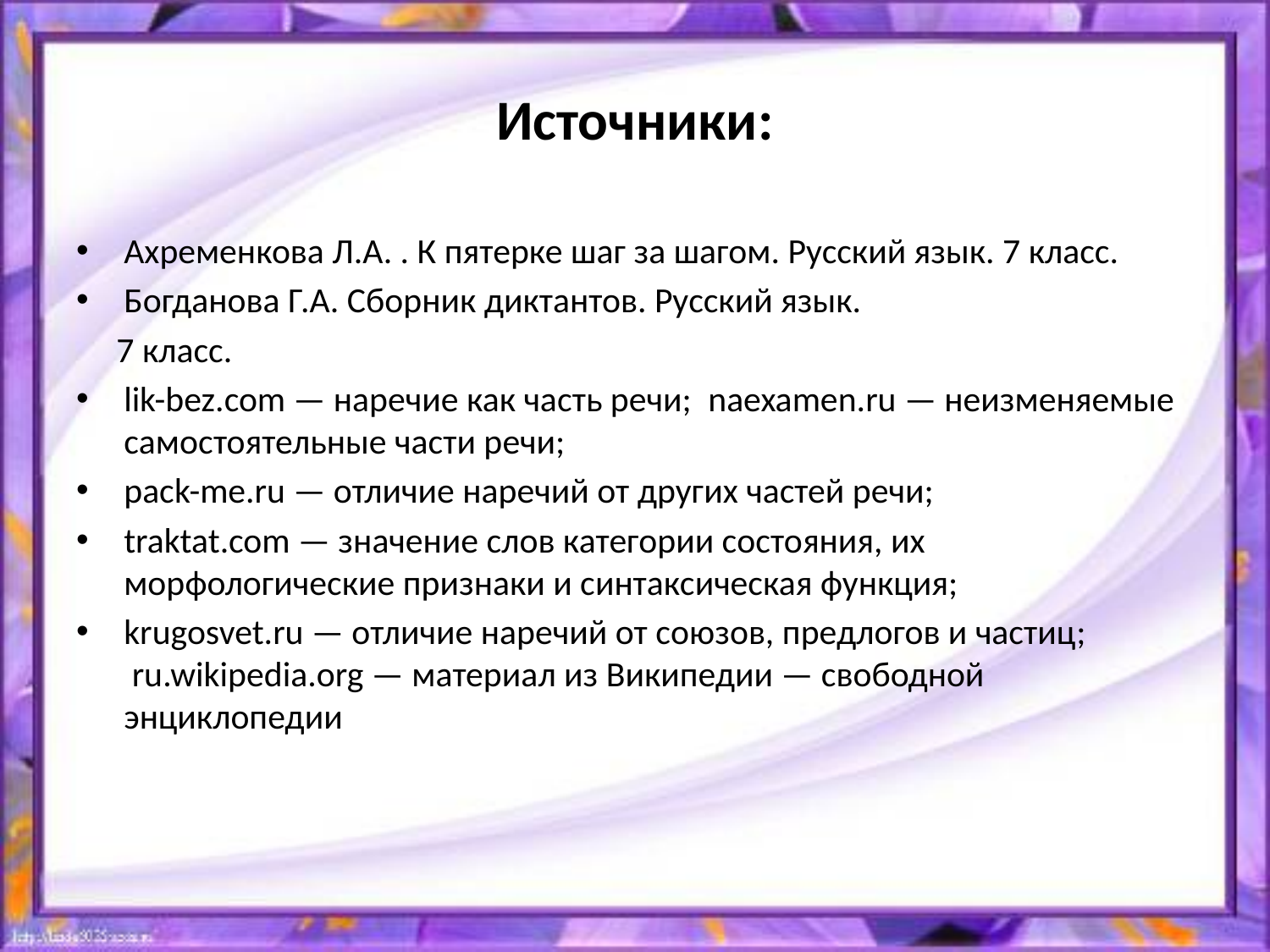

# Источники:
Ахременкова Л.А. . К пятерке шаг за шагом. Русский язык. 7 класс.
Богданова Г.А. Сборник диктантов. Русский язык.
     7 класс.
lik-bez.com — наречие как часть речи;  naexamen.ru — неизменяемые самостоятельные части речи;
pack-me.ru — отличие наречий от других частей речи;
traktat.com — значение слов категории состояния, их морфологические признаки и синтаксическая функция;
krugosvet.ru — отличие наречий от союзов, предлогов и частиц;  ru.wikipedia.org — материал из Википедии — свободной энциклопедии